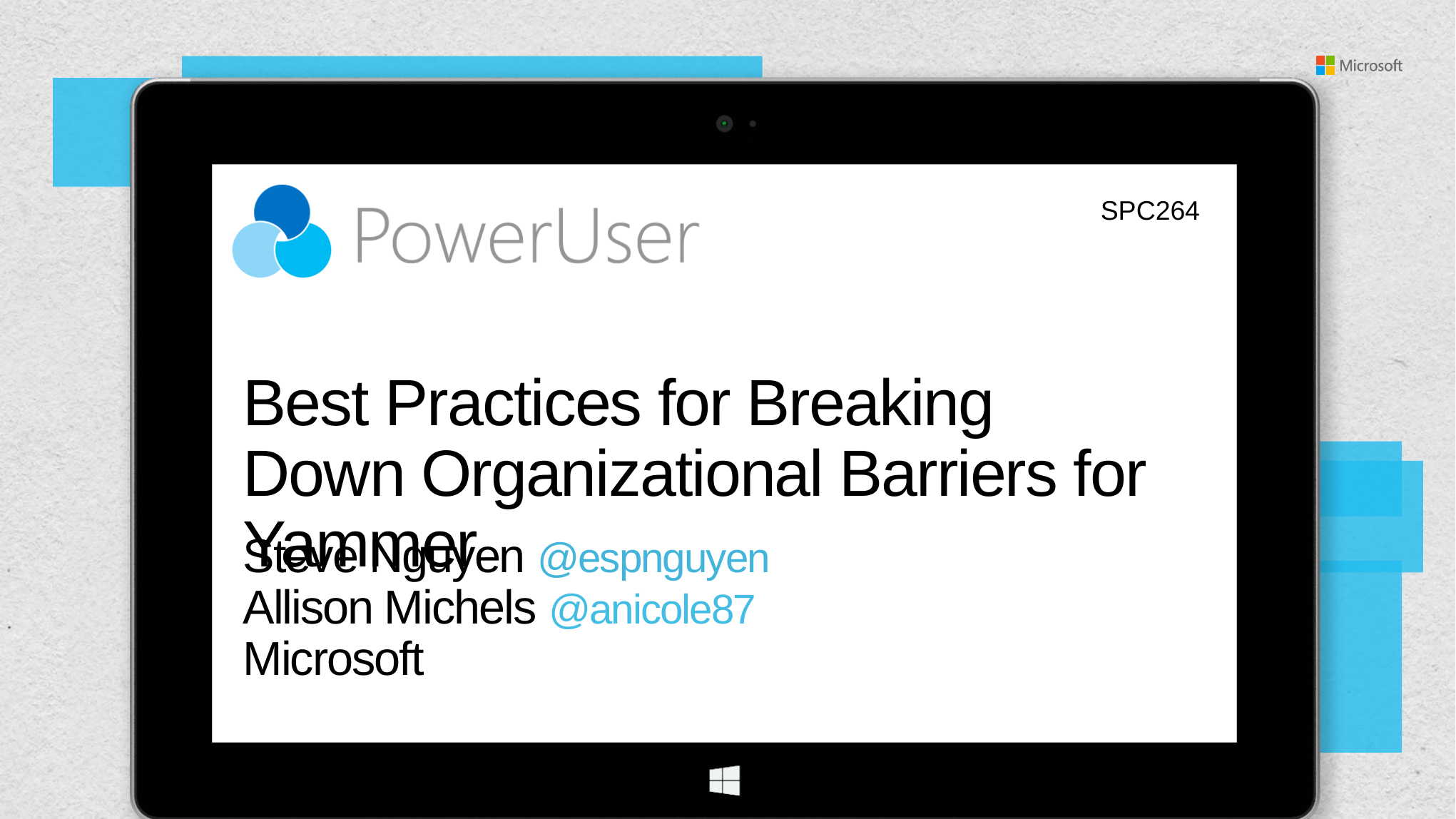

SPC264
# Best Practices for Breaking Down Organizational Barriers for Yammer
Steve Nguyen @espnguyen
Allison Michels @anicole87
Microsoft